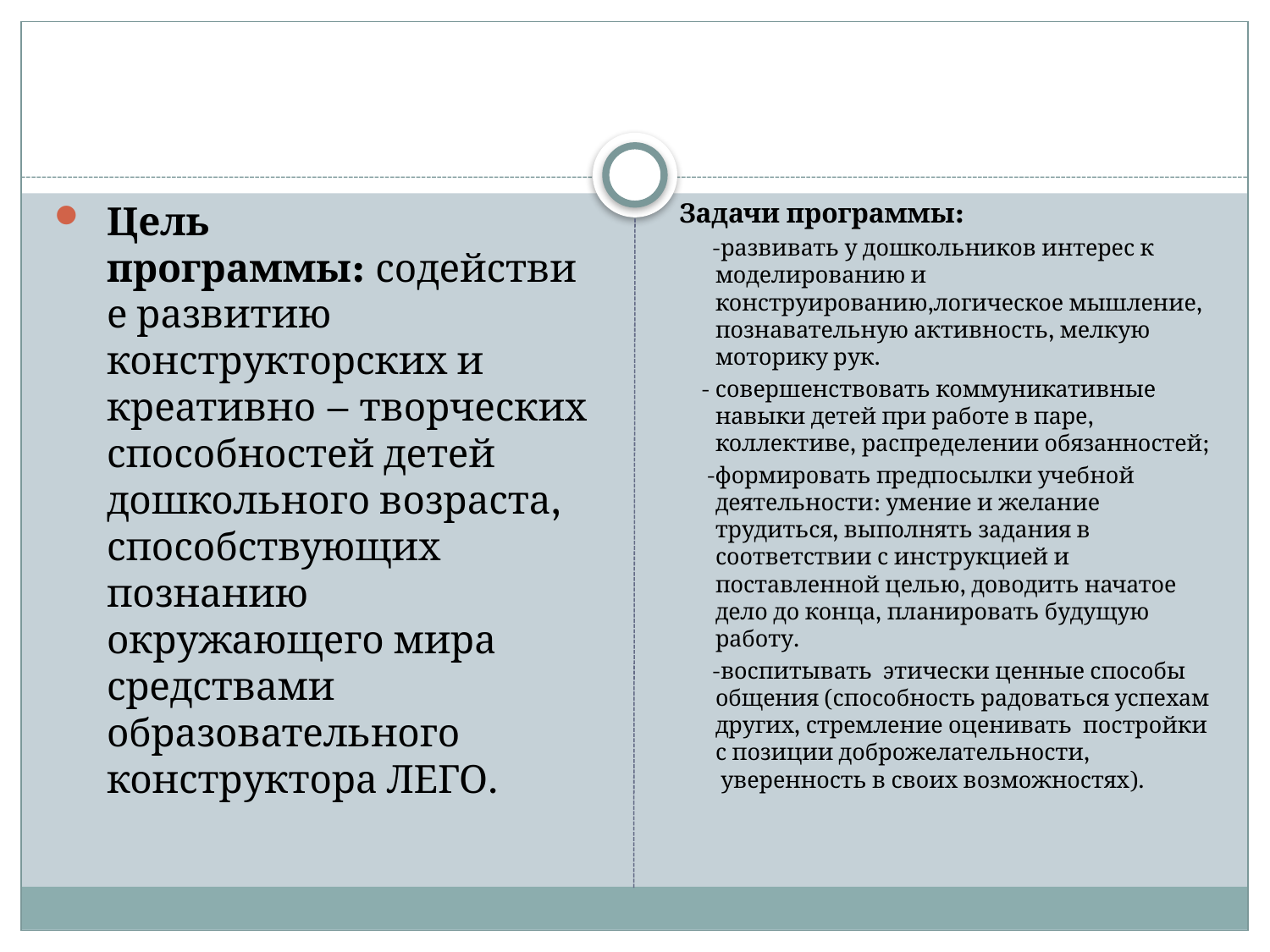

#
Цель программы: содействие развитию конструкторских и креативно – творческих способностей детей дошкольного возраста, способствующих познанию окружающего мира средствами образовательного конструктора ЛЕГО.

Задачи программы:
      -развивать у дошкольников интерес к моделированию и конструированию,логическое мышление, познавательную активность, мелкую моторику рук.
    - совершенствовать коммуникативные навыки детей при работе в паре, коллективе, распределении обязанностей;
     -формировать предпосылки учебной деятельности: умение и желание трудиться, выполнять задания в соответствии с инструкцией и поставленной целью, доводить начатое дело до конца, планировать будущую работу.
      -воспитывать  этически ценные способы общения (способность радоваться успехам других, стремление оценивать  постройки с позиции доброжелательности,  уверенность в своих возможностях).